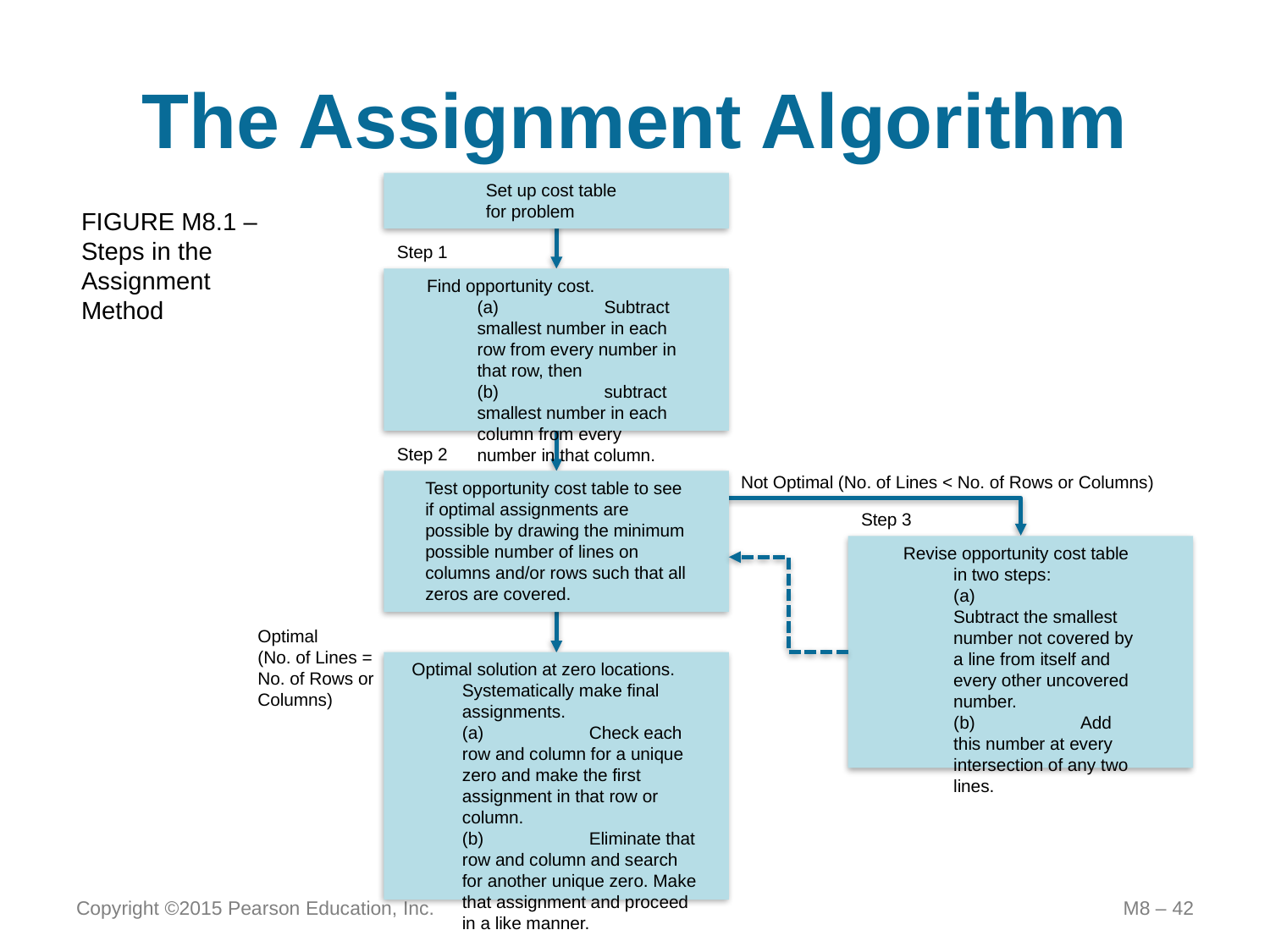

# The Assignment Algorithm

Set up cost table for problem
Step 1
Find opportunity cost.
	(a)	Subtract smallest number in each row from every number in that row, then
	(b)	subtract smallest number in each column from every number in that column.

Step 2
Not Optimal (No. of Lines < No. of Rows or Columns)

Test opportunity cost table to see if optimal assignments are possible by drawing the minimum possible number of lines on columns and/or rows such that all zeros are covered.

Step 3

Revise opportunity cost table in two steps:
	(a)	Subtract the smallest number not covered by a line from itself and every other uncovered number.
	(b)	Add this number at every intersection of any two lines.
Optimal
(No. of Lines = No. of Rows or Columns)
Optimal solution at zero locations. Systematically make final assignments.
	(a)	Check each row and column for a unique zero and make the first assignment in that row or column.
	(b)	Eliminate that row and column and search for another unique zero. Make that assignment and proceed in a like manner.

FIGURE M8.1 –
Steps in the Assignment Method
Copyright ©2015 Pearson Education, Inc.
M8 – 42